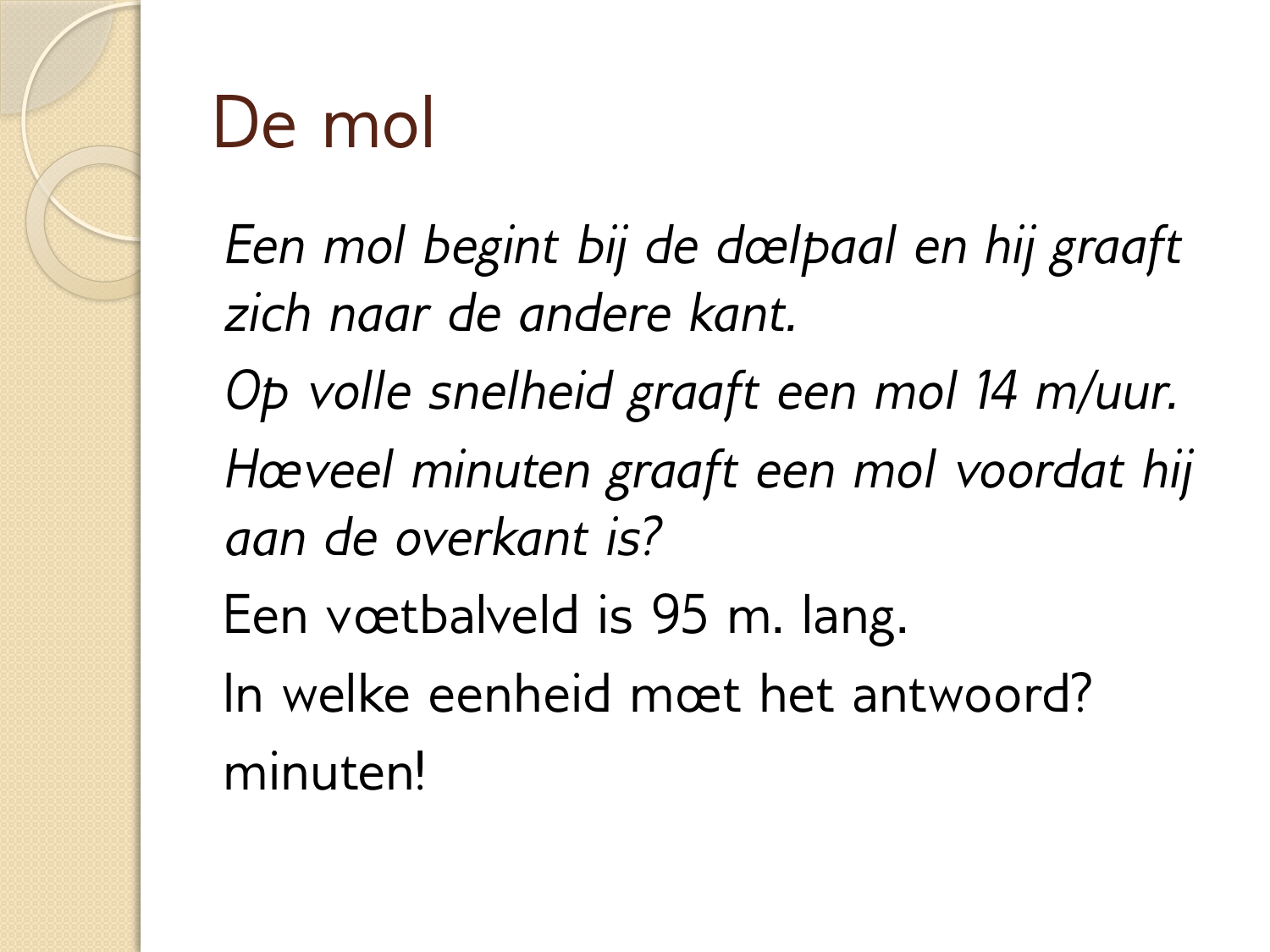

# De mol
Een mol begint bij de doelpaal en hij graaft zich naar de andere kant.
Op volle snelheid graaft een mol 14 m/uur.
Hoeveel minuten graaft een mol voordat hij aan de overkant is?
Een voetbalveld is 95 m. lang.
In welke eenheid moet het antwoord?
minuten!